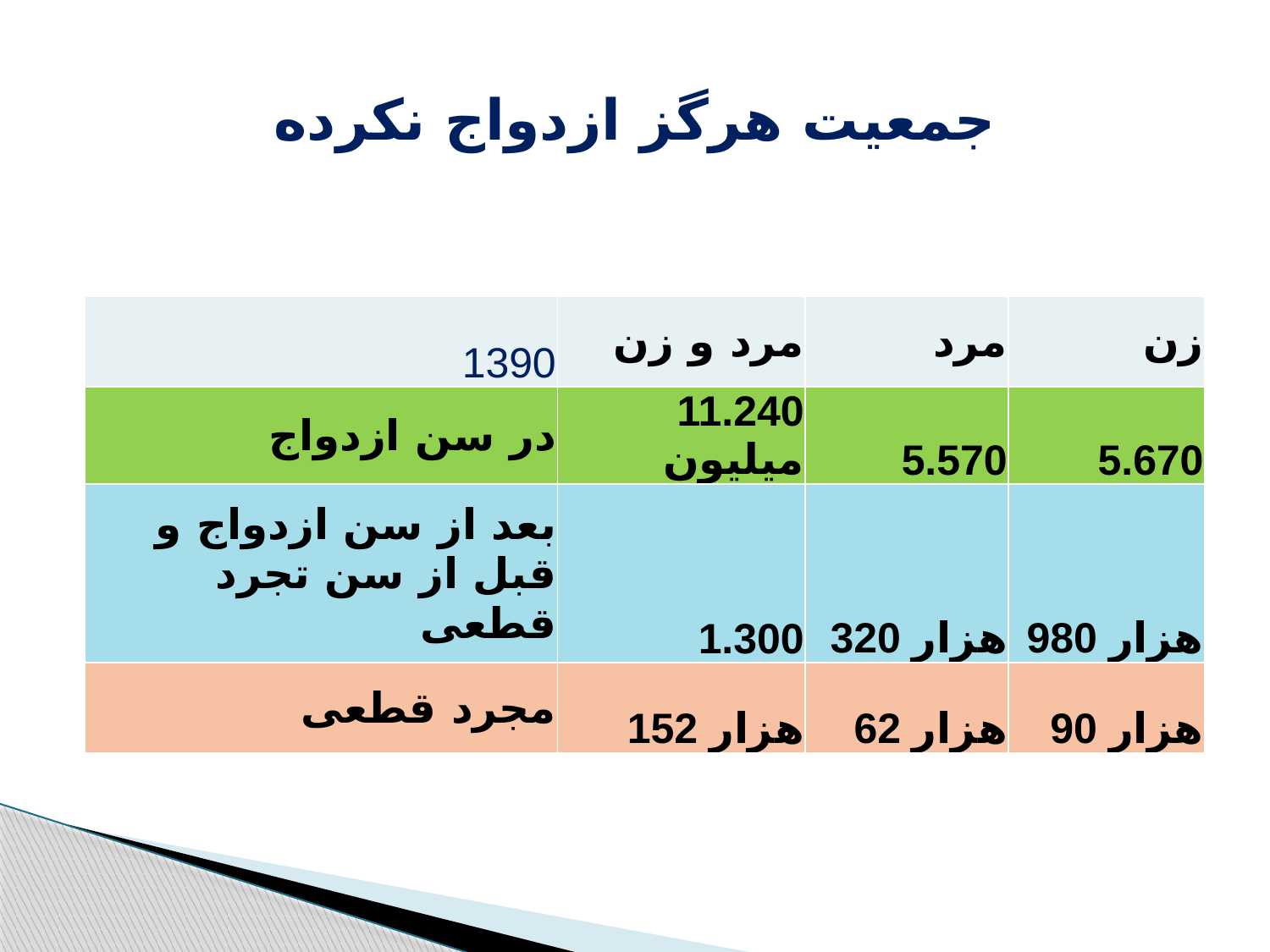

# جمعیت هرگز ازدواج نکرده
| 1390 | مرد و زن | مرد | زن |
| --- | --- | --- | --- |
| در سن ازدواج | 11.240 میلیون | 5.570 | 5.670 |
| بعد از سن ازدواج و قبل از سن تجرد قطعی | 1.300 | 320 هزار | 980 هزار |
| مجرد قطعی | 152 هزار | 62 هزار | 90 هزار |